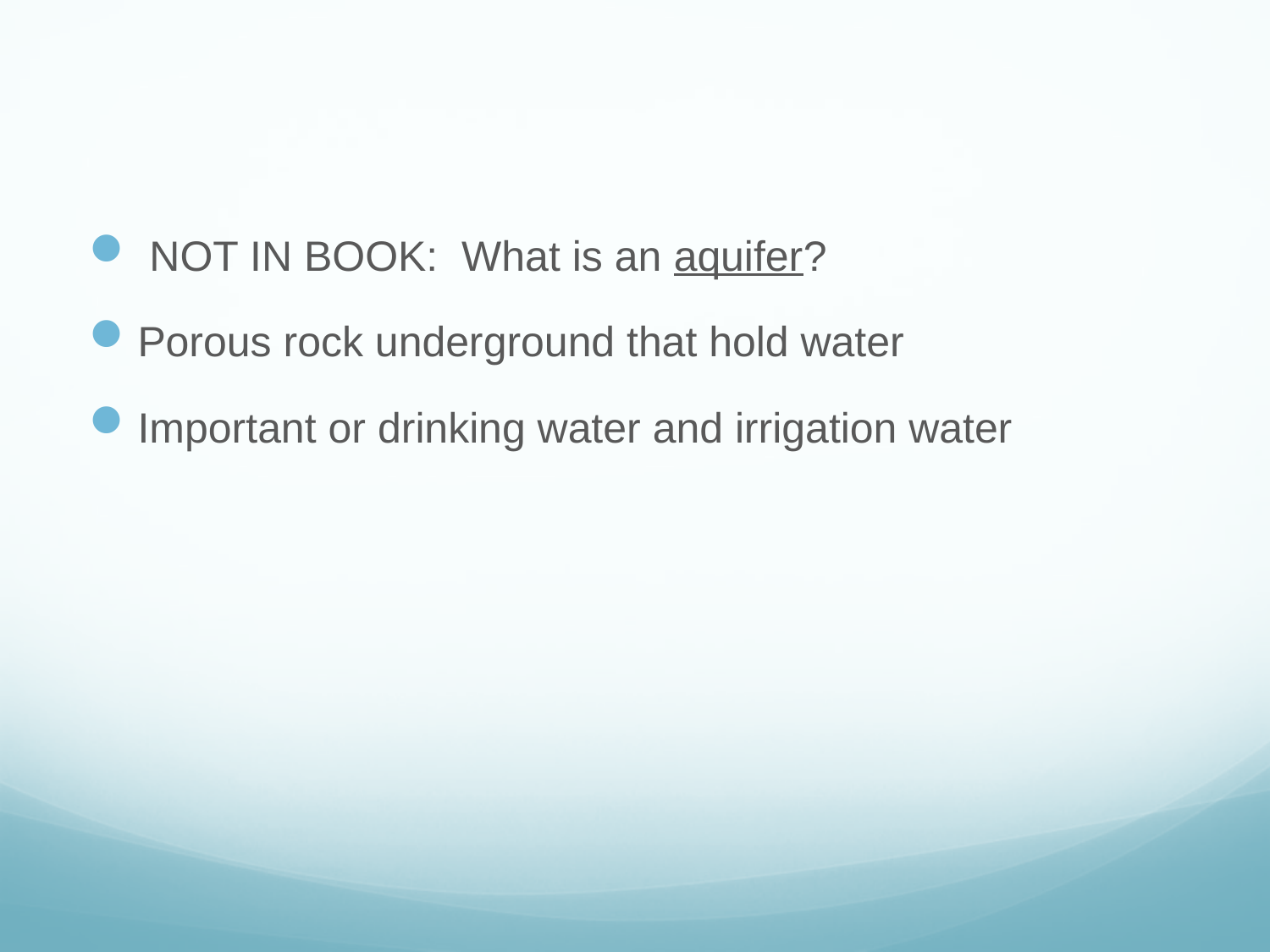

#
 NOT IN BOOK:  What is an aquifer?
Porous rock underground that hold water
Important or drinking water and irrigation water